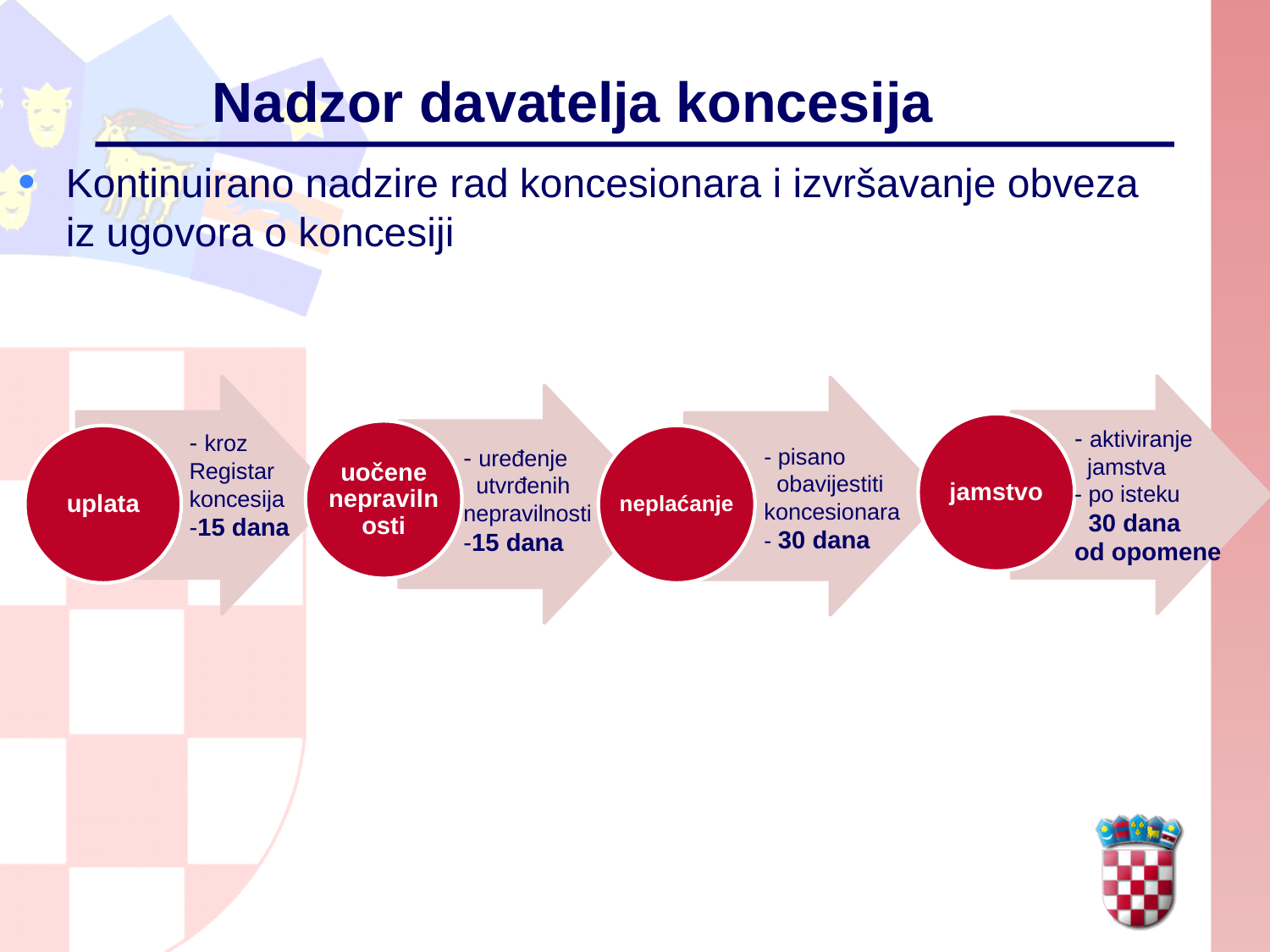

# Nadzor davatelja koncesija
Kontinuirano nadzire rad koncesionara i izvršavanje obveza iz ugovora o koncesiji

jamstvo
- aktiviranje
  jamstva
- po isteku
  30 dana
od opomene
- kroz Registar koncesija
-15 dana

uočene nepravilnosti
uplata
neplaćanje
- uređenje
  utvrđenih
nepravilnosti
-15 dana
- pisano
  obavijestiti
koncesionara
- 30 dana